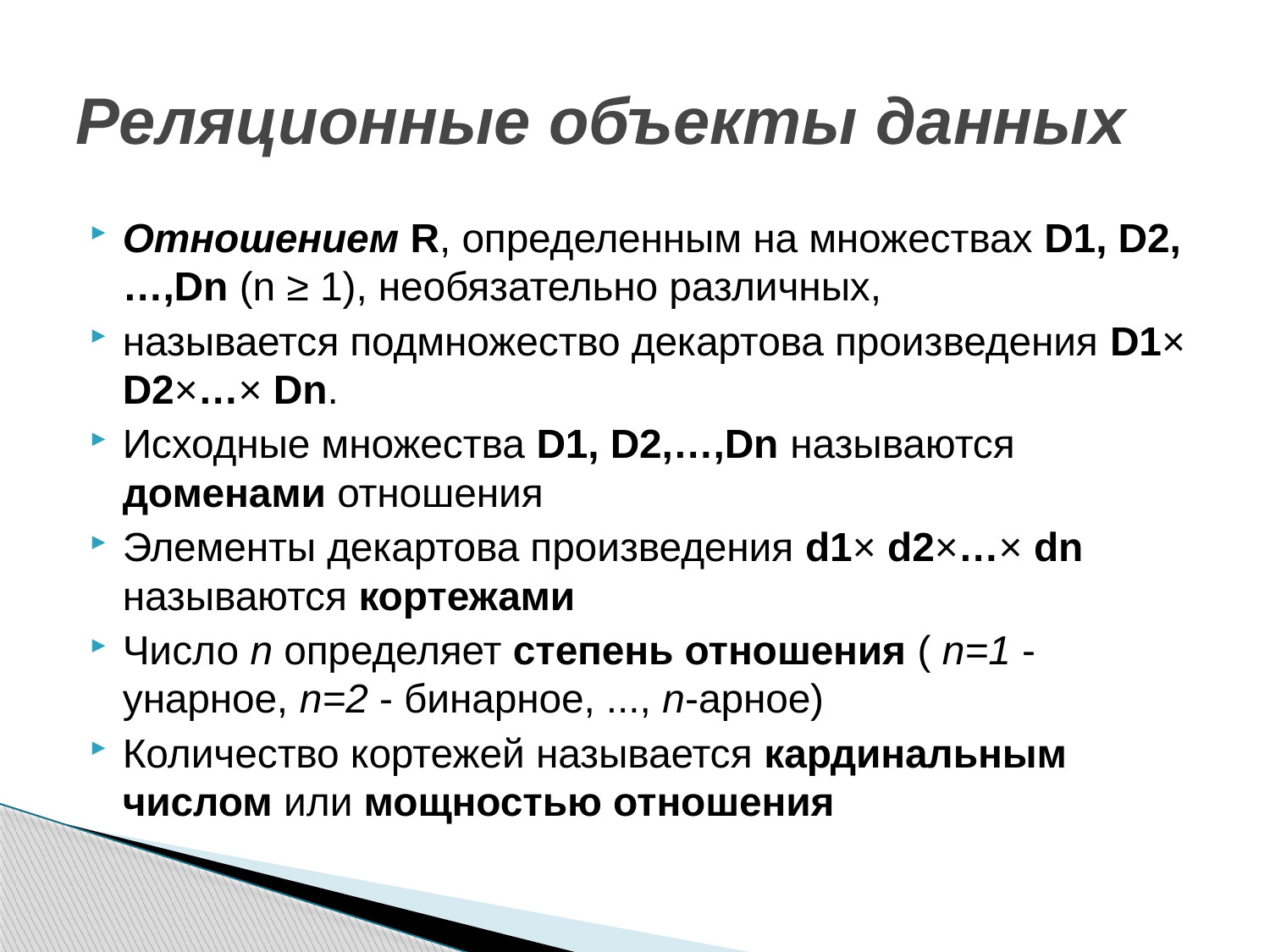

# Реляционные объекты данных
Отношением R, определенным на множествах D1, D2,…,Dn (n ≥ 1), необязательно различных,
называется подмножество декартова произведения D1× D2×…× Dn.
Исходные множества D1, D2,…,Dn называются доменами отношения
Элементы декартова произведения d1× d2×…× dn называются кортежами
Число n определяет степень отношения ( n=1 - унарное, n=2 - бинарное, ..., n-арное)
Количество кортежей называется кардинальным числом или мощностью отношения